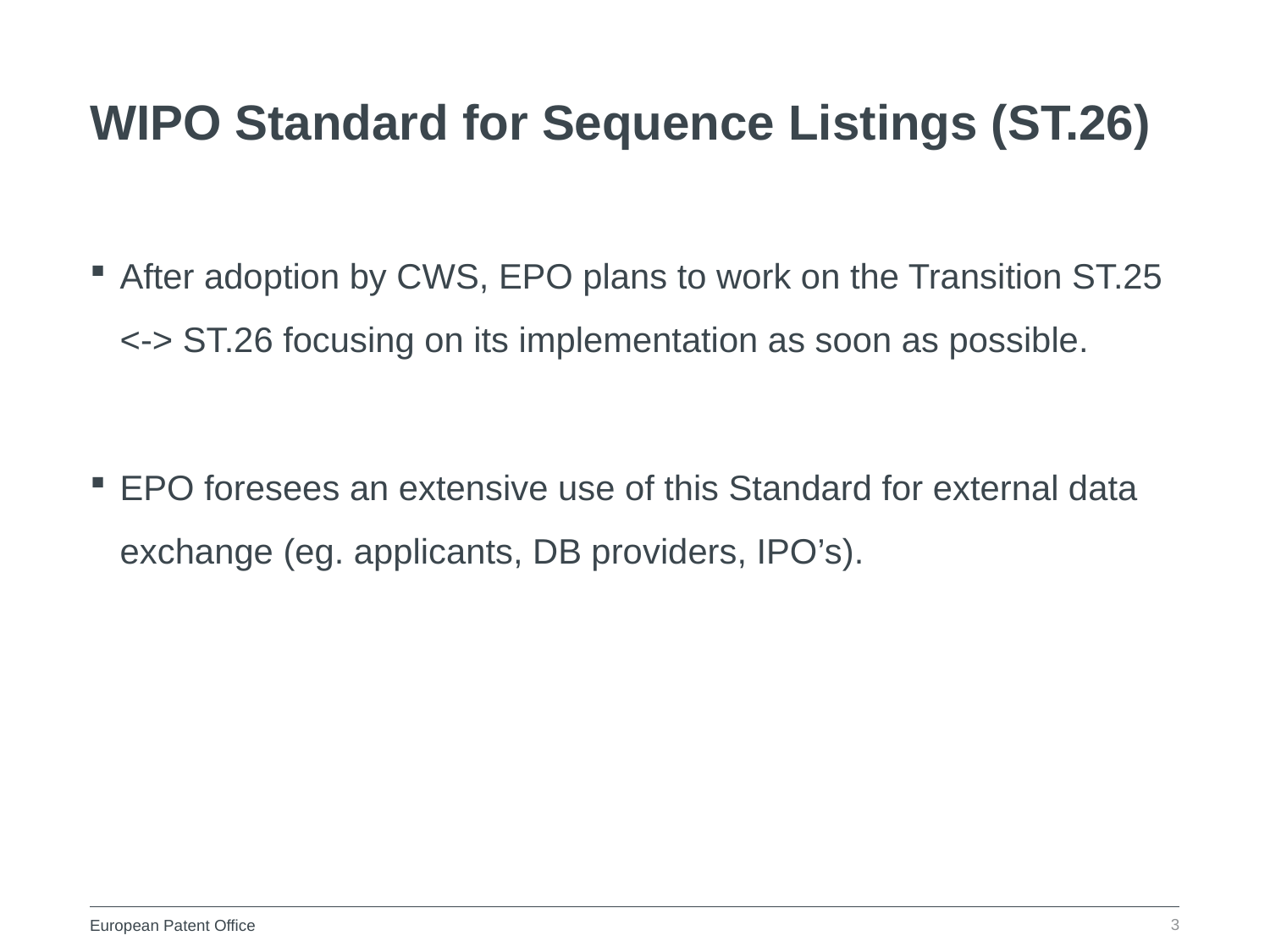

WIPO Standard for Sequence Listings (ST.26)

After adoption by CWS, EPO plans to work on the Transition ST.25 <-> ST.26 focusing on its implementation as soon as possible.

EPO foresees an extensive use of this Standard for external data exchange (eg. applicants, DB providers, IPO’s).
3